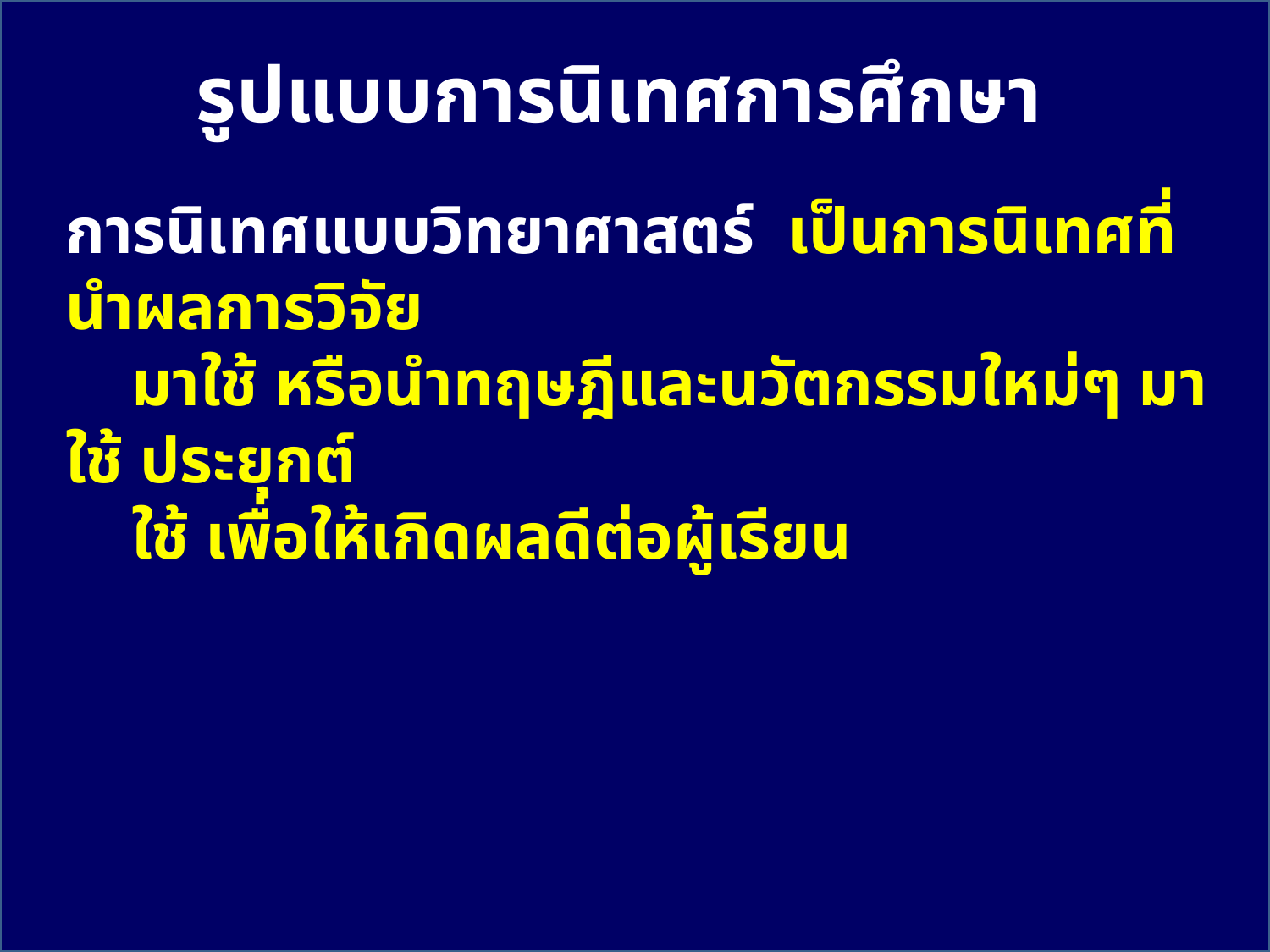

รูปแบบการนิเทศการศึกษา

การนิเทศแบบวิทยาศาสตร์  เป็นการนิเทศที่นำผลการวิจัย
    มาใช้ หรือนำทฤษฎีและนวัตกรรมใหม่ๆ มาใช้ ประยุกต์
    ใช้ เพื่อให้เกิดผลดีต่อผู้เรียน